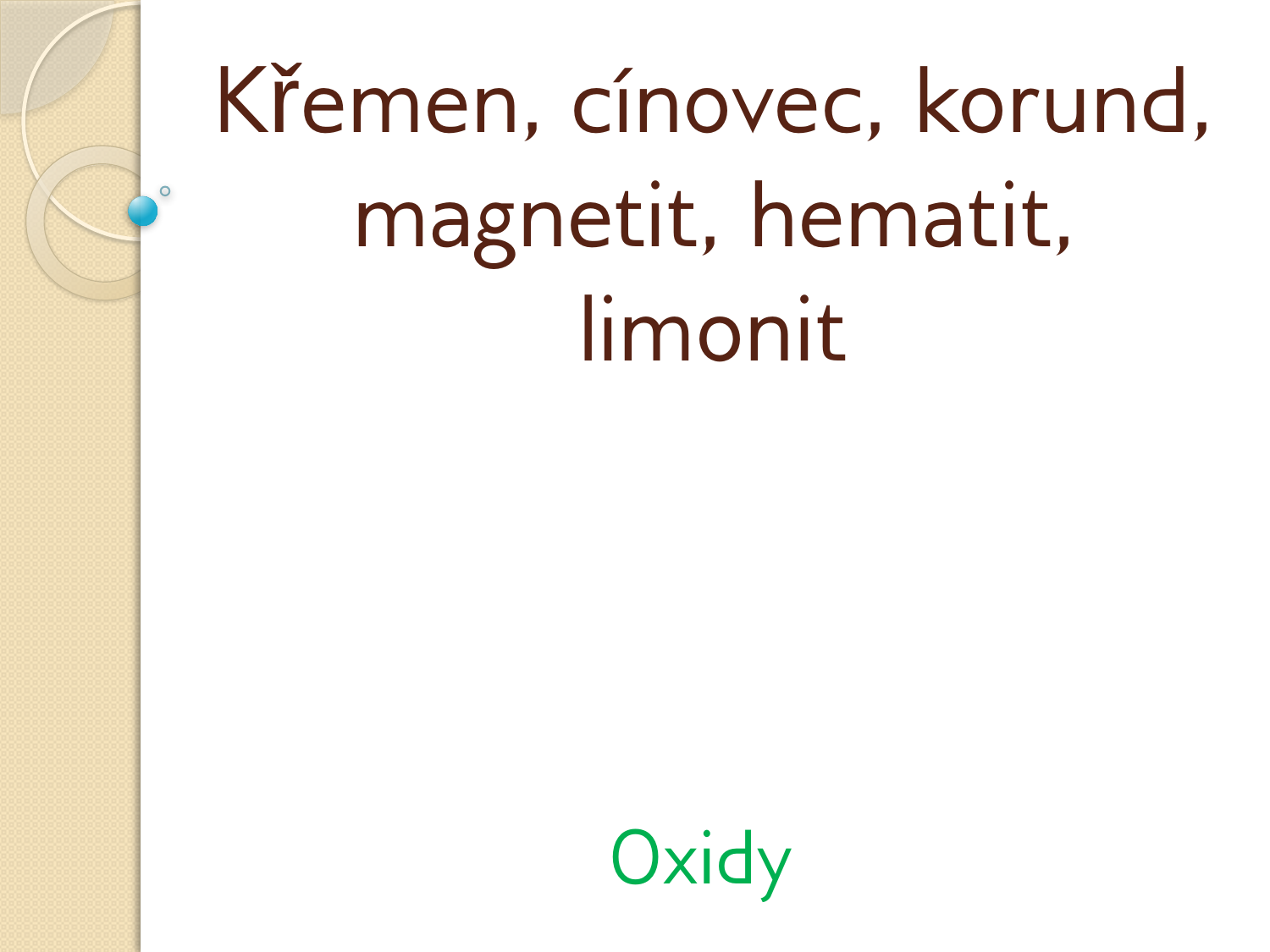

# Křemen, cínovec, korund, magnetit, hematit, limonit
Oxidy